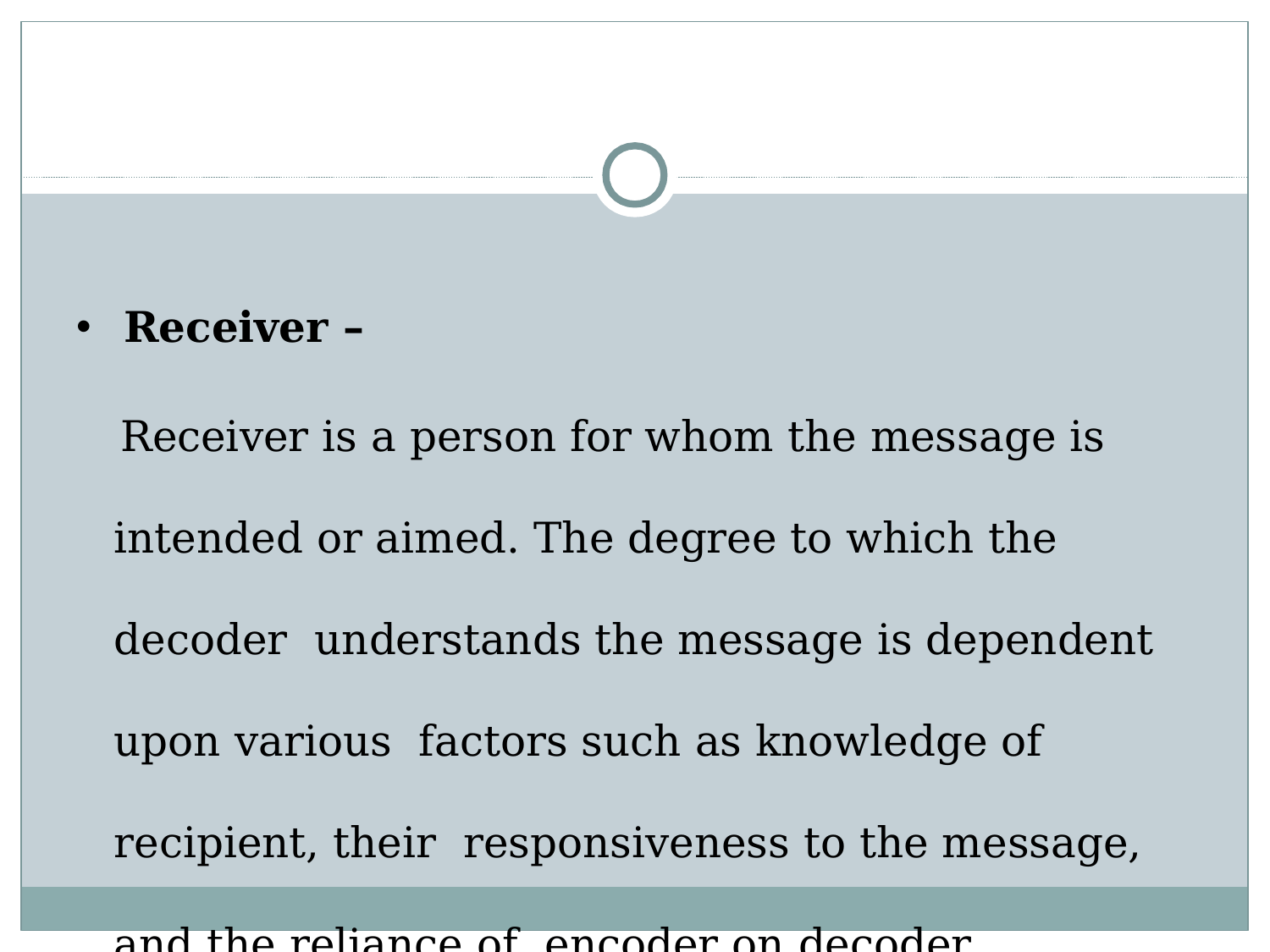

Receiver –
   Receiver is a person for whom the message is  intended or aimed. The degree to which the decoder  understands the message is dependent upon various  factors such as knowledge of recipient, their  responsiveness to the message, and the reliance of  encoder on decoder.